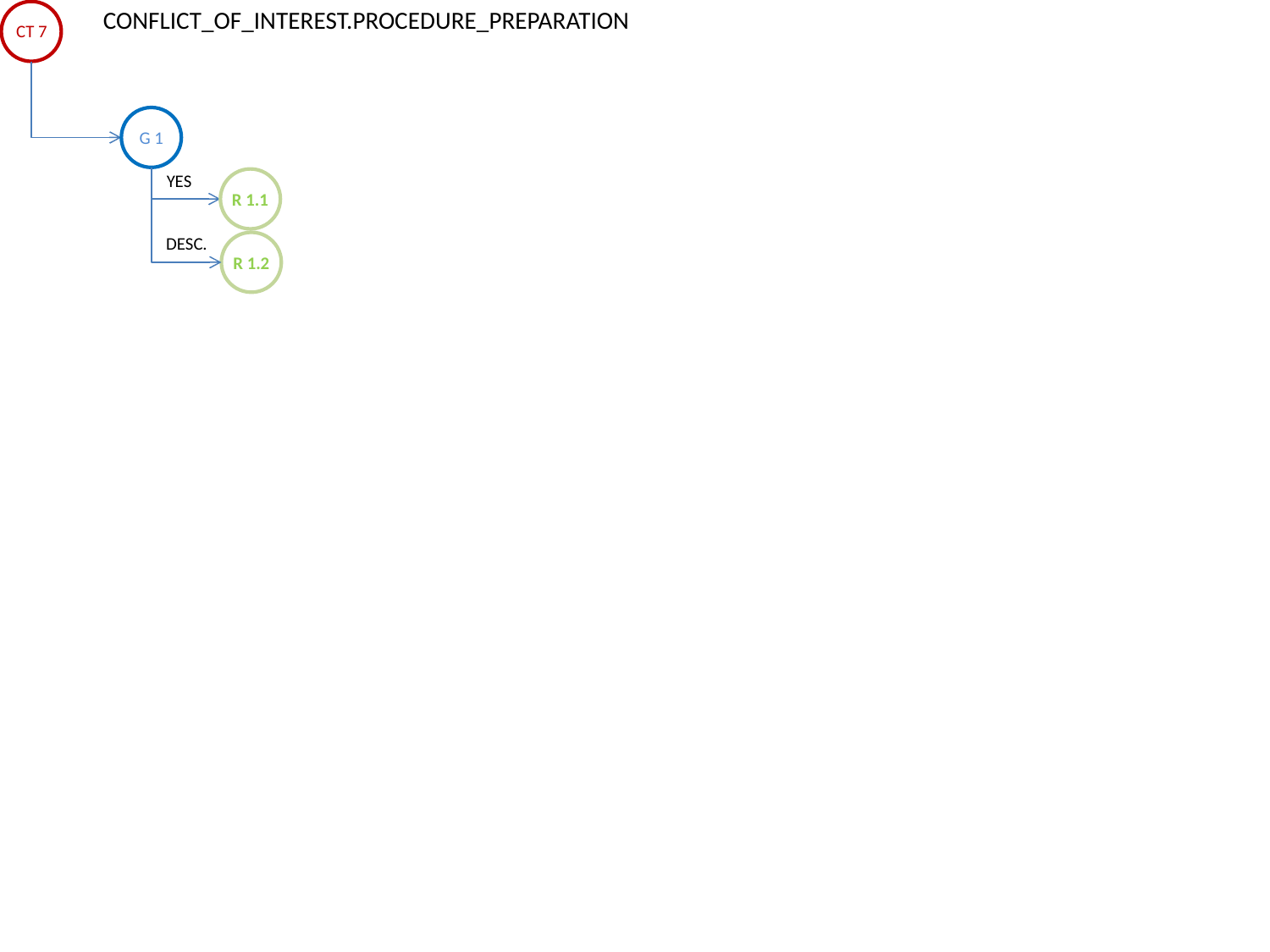

CONFLICT_OF_INTEREST.PROCEDURE_PREPARATION

CT 7

G 1
YES

R 1.1
DESC.

R 1.2